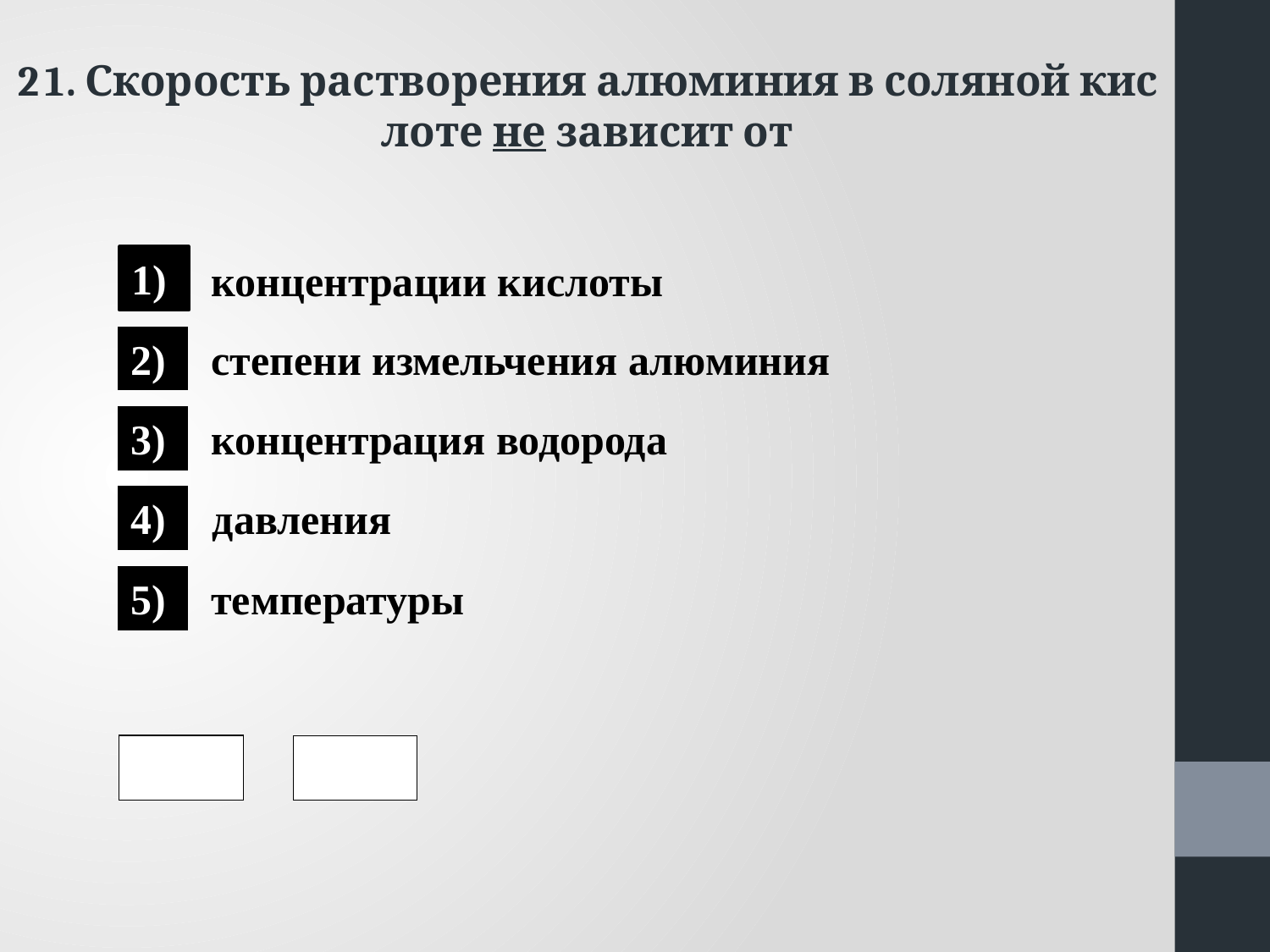

21. Ско­рость рас­тво­ре­ния алю­ми­ния в со­ля­ной кис­ло­те не за­ви­сит от
1)
кон­цен­тра­ции кис­ло­ты
2)
сте­пе­ни из­мель­че­ния алю­ми­ния
3)
кон­цен­тра­ция во­до­ро­да
4)
дав­ле­ния
5)
тем­пе­ра­ту­ры
3

4